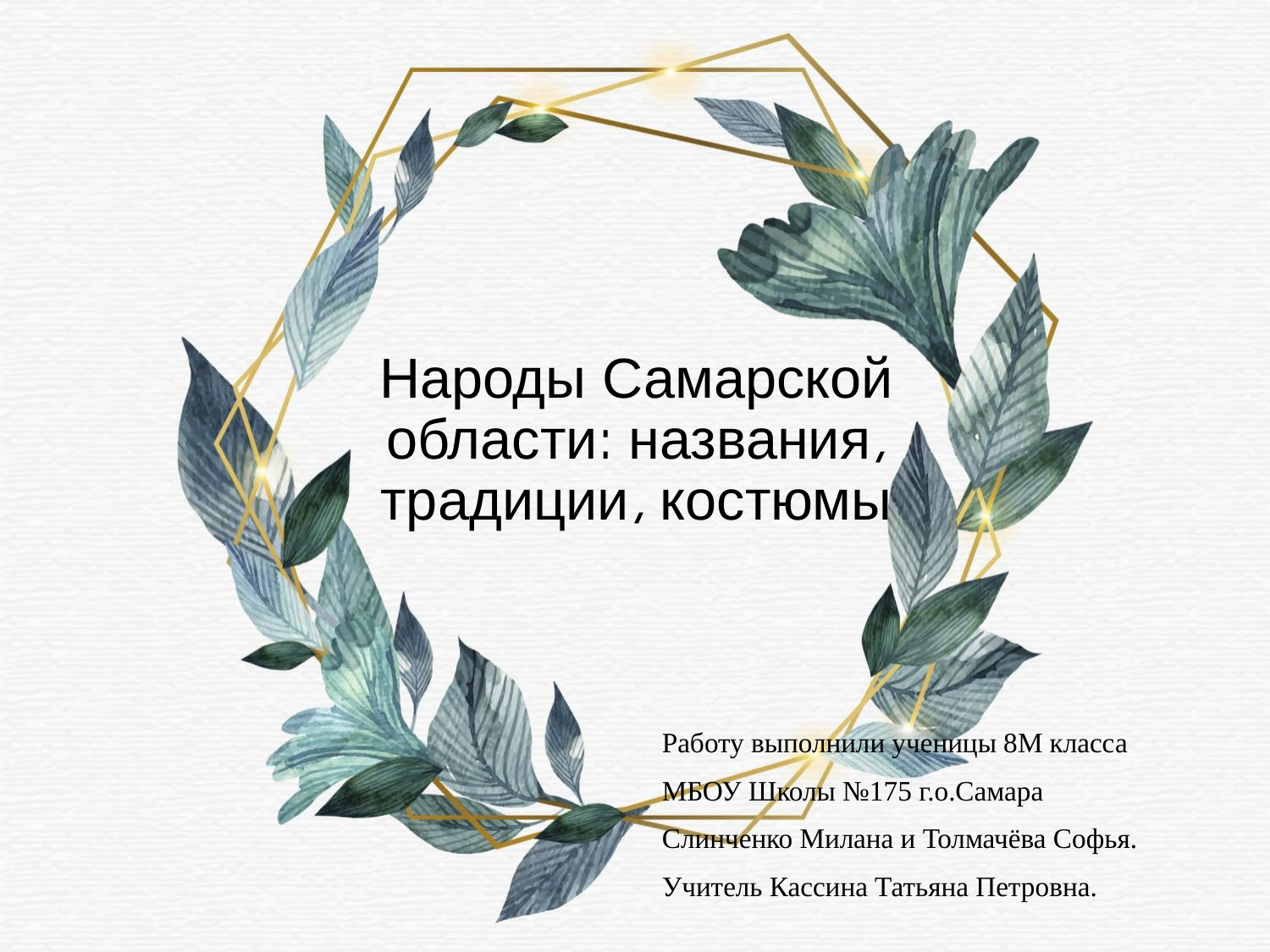

# Народы Самарской области: названия, традиции, костюмы
Работу выполнили ученицы 8М класса
МБОУ Школы №175 г.о.Самара
Слинченко Милана и Толмачёва Софья.
Учитель Кассина Татьяна Петровна.